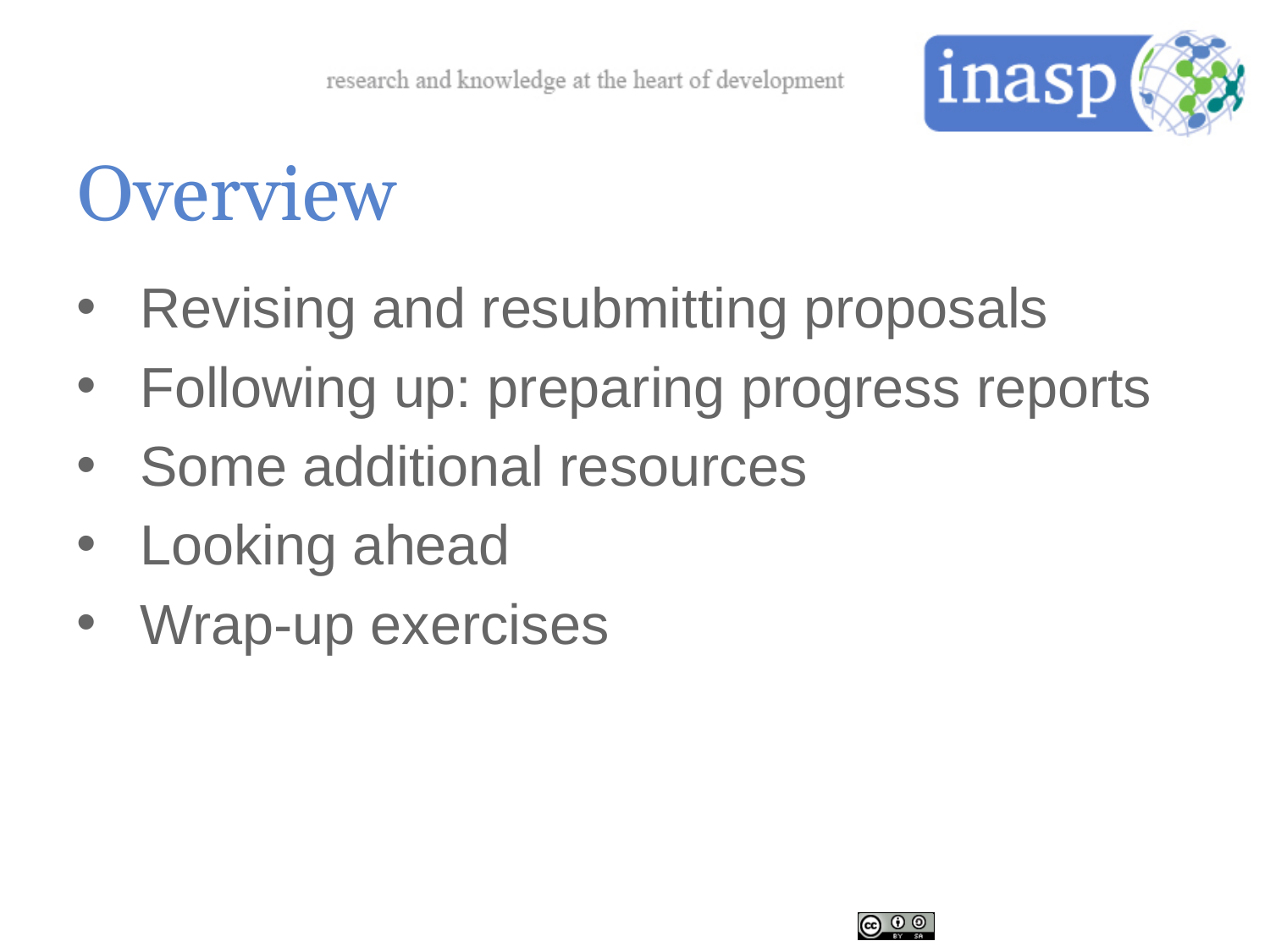

# Overview
Revising and resubmitting proposals
Following up: preparing progress reports
Some additional resources
Looking ahead
Wrap-up exercises